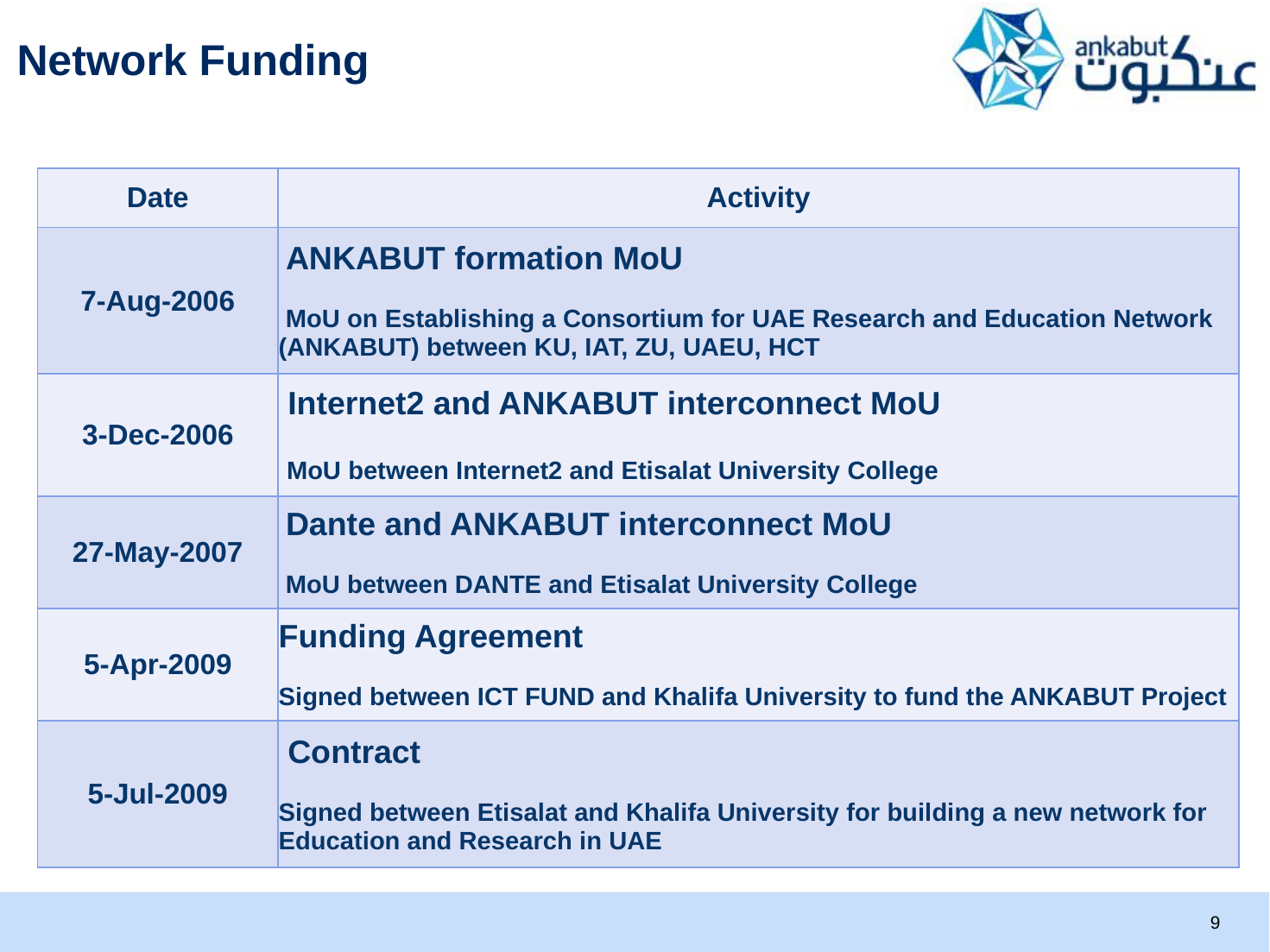

# Network Funding
| Date | Activity |
| --- | --- |
| 7-Aug-2006 | ANKABUT formation MoU MoU on Establishing a Consortium for UAE Research and Education Network (ANKABUT) between KU, IAT, ZU, UAEU, HCT |
| 3-Dec-2006 | Internet2 and ANKABUT interconnect MoU MoU between Internet2 and Etisalat University College |
| 27-May-2007 | Dante and ANKABUT interconnect MoU MoU between DANTE and Etisalat University College |
| 5-Apr-2009 | Funding Agreement Signed between ICT FUND and Khalifa University to fund the ANKABUT Project |
| 5-Jul-2009 | Contract Signed between Etisalat and Khalifa University for building a new network for Education and Research in UAE |
9